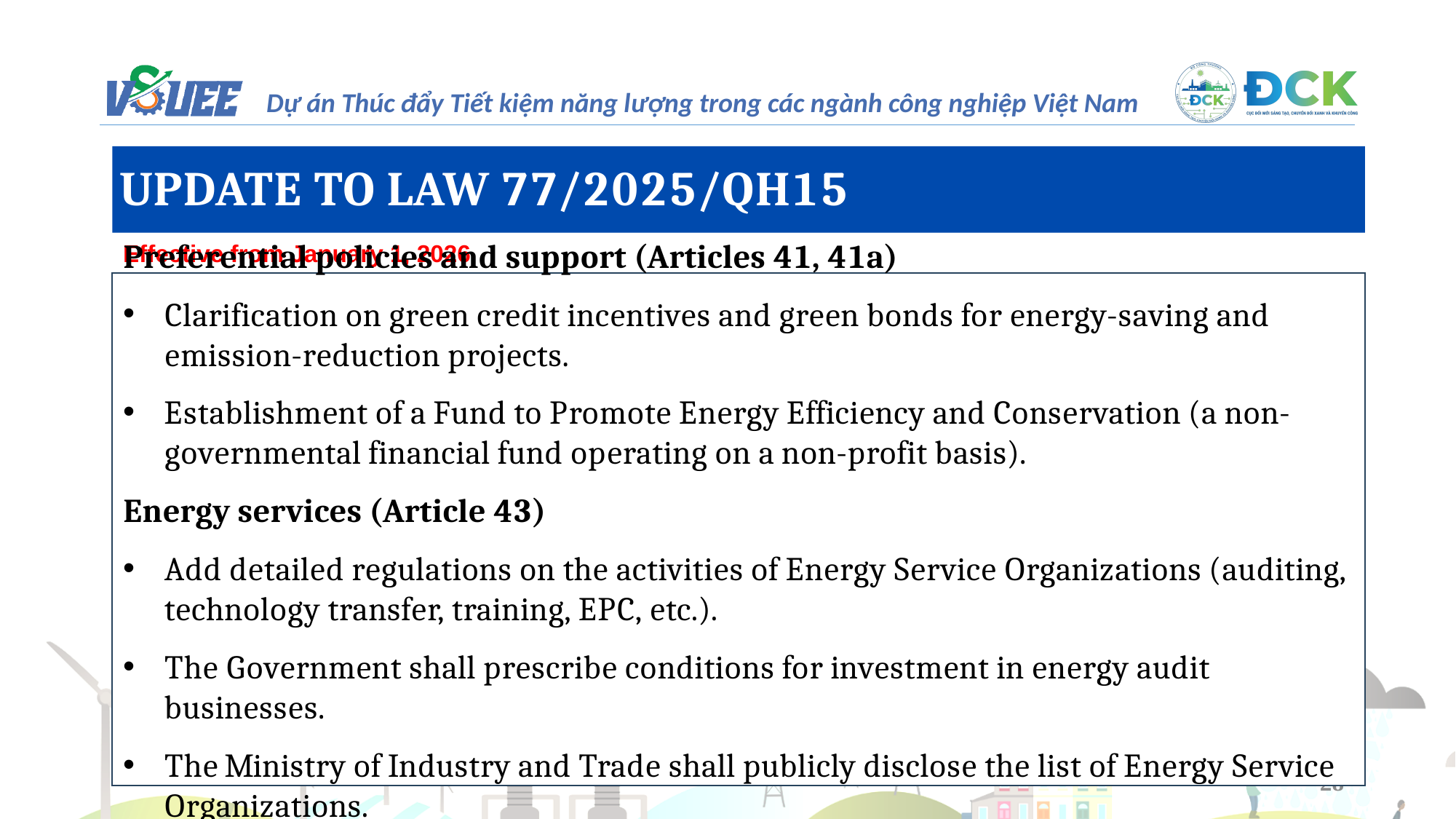

UPDATE TO LAW 77/2025/QH15
Effective from January 1, 2026
Preferential policies and support (Articles 41, 41a)
Clarification on green credit incentives and green bonds for energy-saving and emission-reduction projects.
Establishment of a Fund to Promote Energy Efficiency and Conservation (a non-governmental financial fund operating on a non-profit basis).
Energy services (Article 43)
Add detailed regulations on the activities of Energy Service Organizations (auditing, technology transfer, training, EPC, etc.).
The Government shall prescribe conditions for investment in energy audit businesses.
The Ministry of Industry and Trade shall publicly disclose the list of Energy Service Organizations.
28